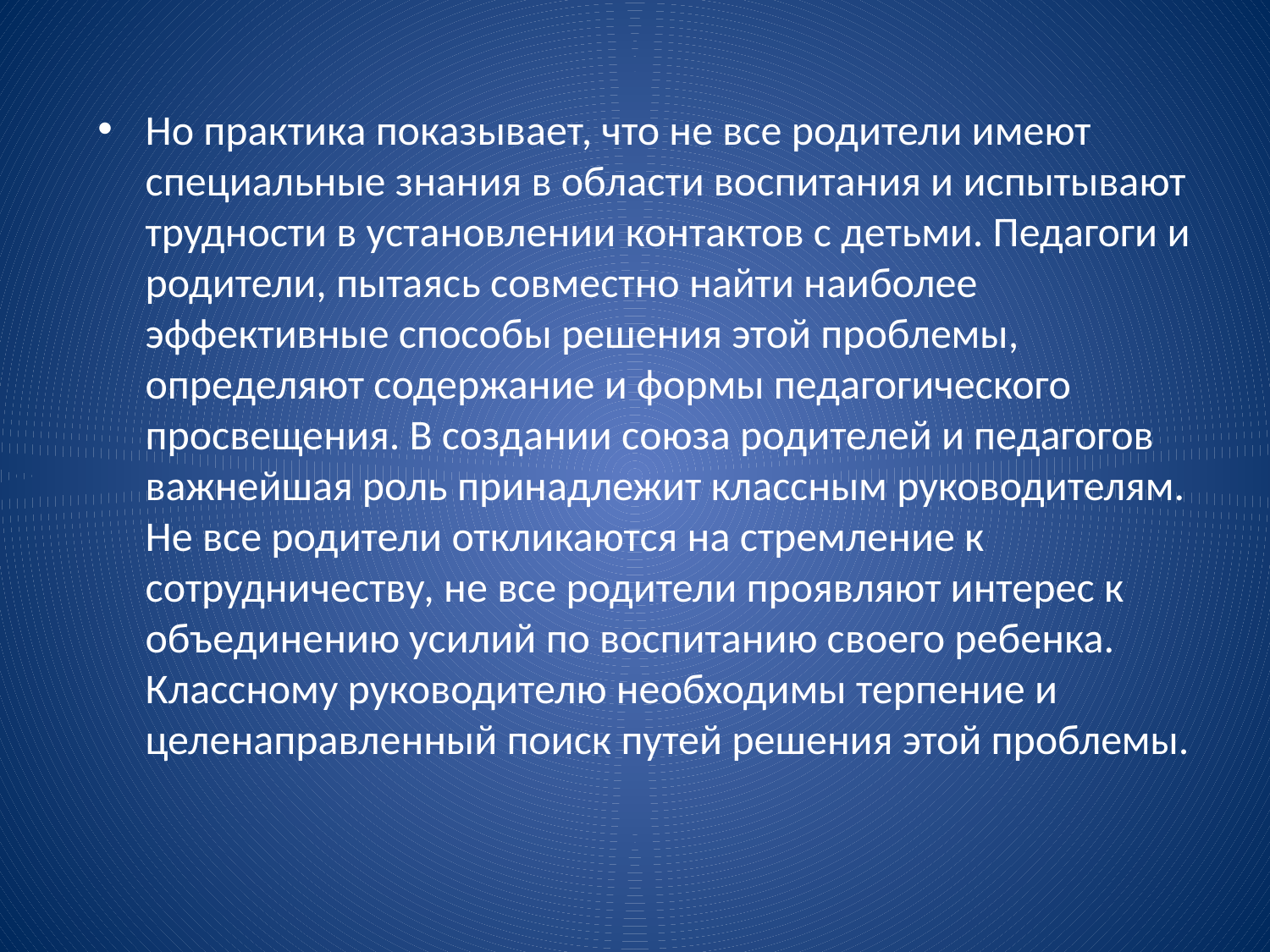

#
Но практика показывает, что не все родители имеют специальные знания в области воспитания и испытывают трудности в установлении контактов с детьми. Педагоги и родители, пытаясь совместно найти наиболее эффективные способы решения этой проблемы, определяют содержание и формы педагогического просвещения. В создании союза родителей и педагогов важнейшая роль принадлежит классным руководителям. Не все родители откликаются на стремление к сотрудничеству, не все родители проявляют интерес к объединению усилий по воспитанию своего ребенка. Классному руководителю необходимы терпение и целенаправленный поиск путей решения этой проблемы.